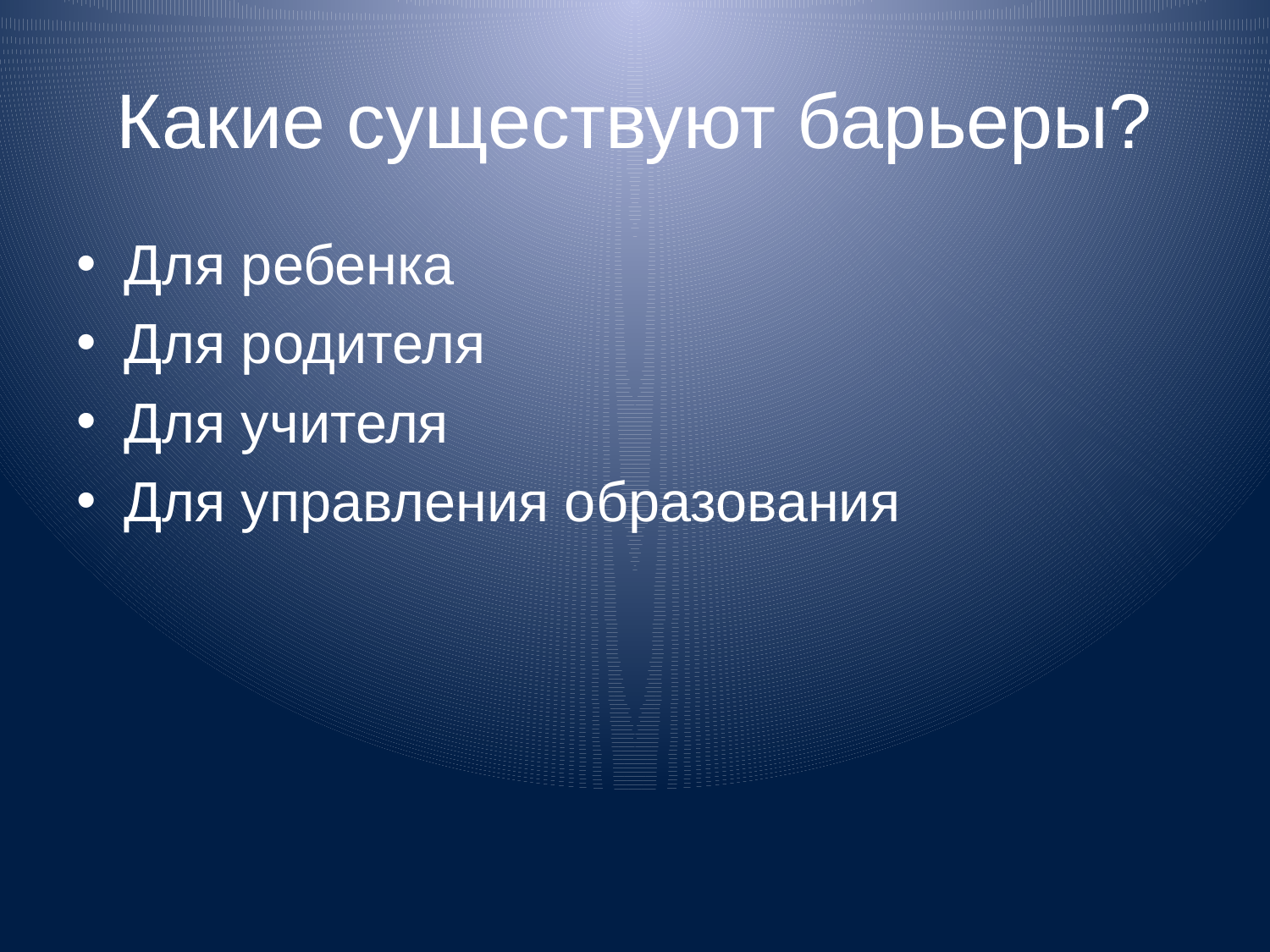

# Какие существуют барьеры?
Для ребенка
Для родителя
Для учителя
Для управления образования